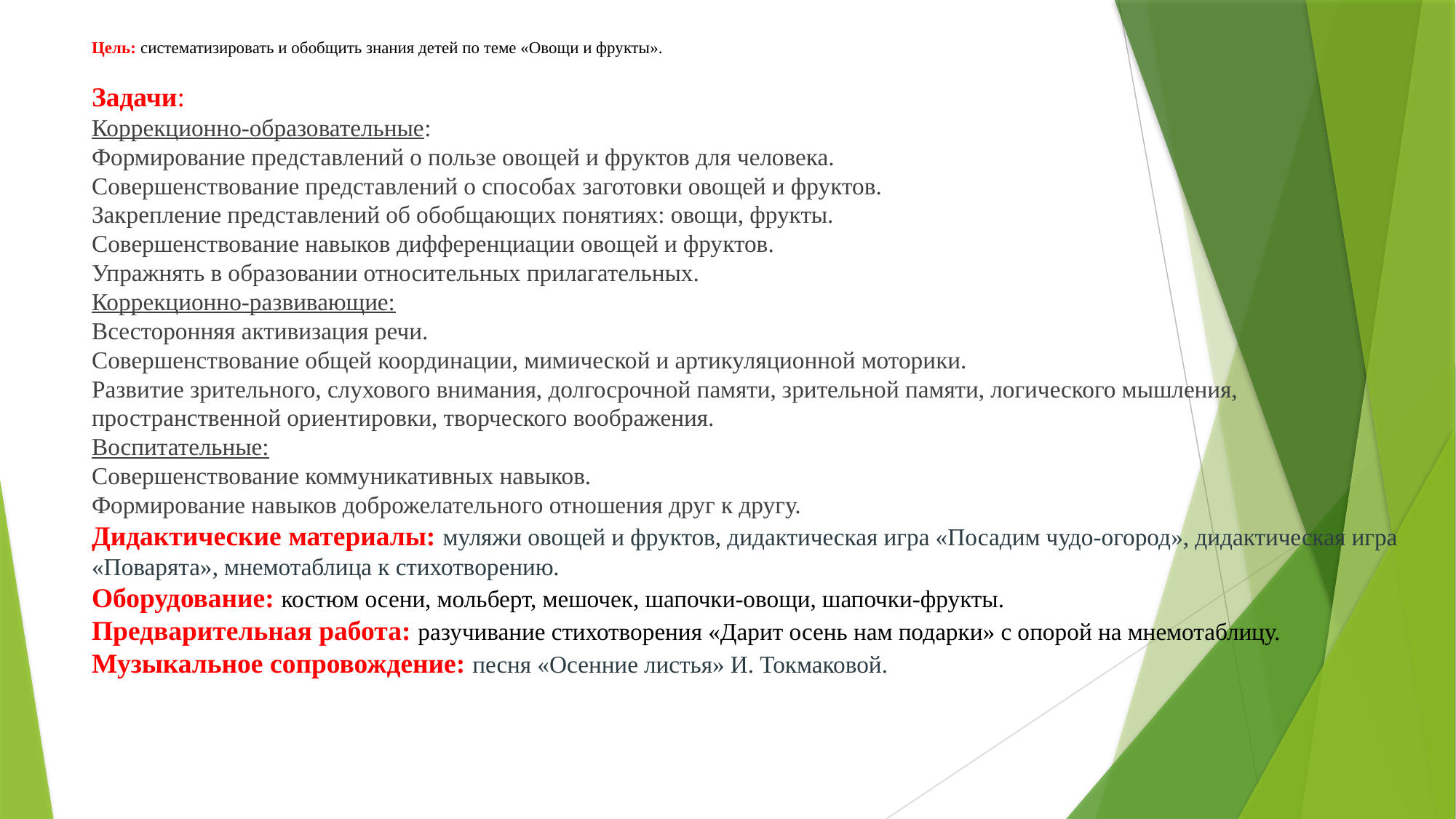

# Цель: систематизировать и обобщить знания детей по теме «Овощи и фрукты».
Задачи:
Коррекционно-образовательные:
Формирование представлений о пользе овощей и фруктов для человека.
Совершенствование представлений о способах заготовки овощей и фруктов.
Закрепление представлений об обобщающих понятиях: овощи, фрукты.
Совершенствование навыков дифференциации овощей и фруктов.
Упражнять в образовании относительных прилагательных.
Коррекционно-развивающие:
Всесторонняя активизация речи.
Совершенствование общей координации, мимической и артикуляционной моторики.
Развитие зрительного, слухового внимания, долгосрочной памяти, зрительной памяти, логического мышления, пространственной ориентировки, творческого воображения.
Воспитательные:
Совершенствование коммуникативных навыков.
Формирование навыков доброжелательного отношения друг к другу.
Дидактические материалы: муляжи овощей и фруктов, дидактическая игра «Посадим чудо-огород», дидактическая игра «Поварята», мнемотаблица к стихотворению.
Оборудование: костюм осени, мольберт, мешочек, шапочки-овощи, шапочки-фрукты.
Предварительная работа: разучивание стихотворения «Дарит осень нам подарки» с опорой на мнемотаблицу.
Музыкальное сопровождение: песня «Осенние листья» И. Токмаковой.